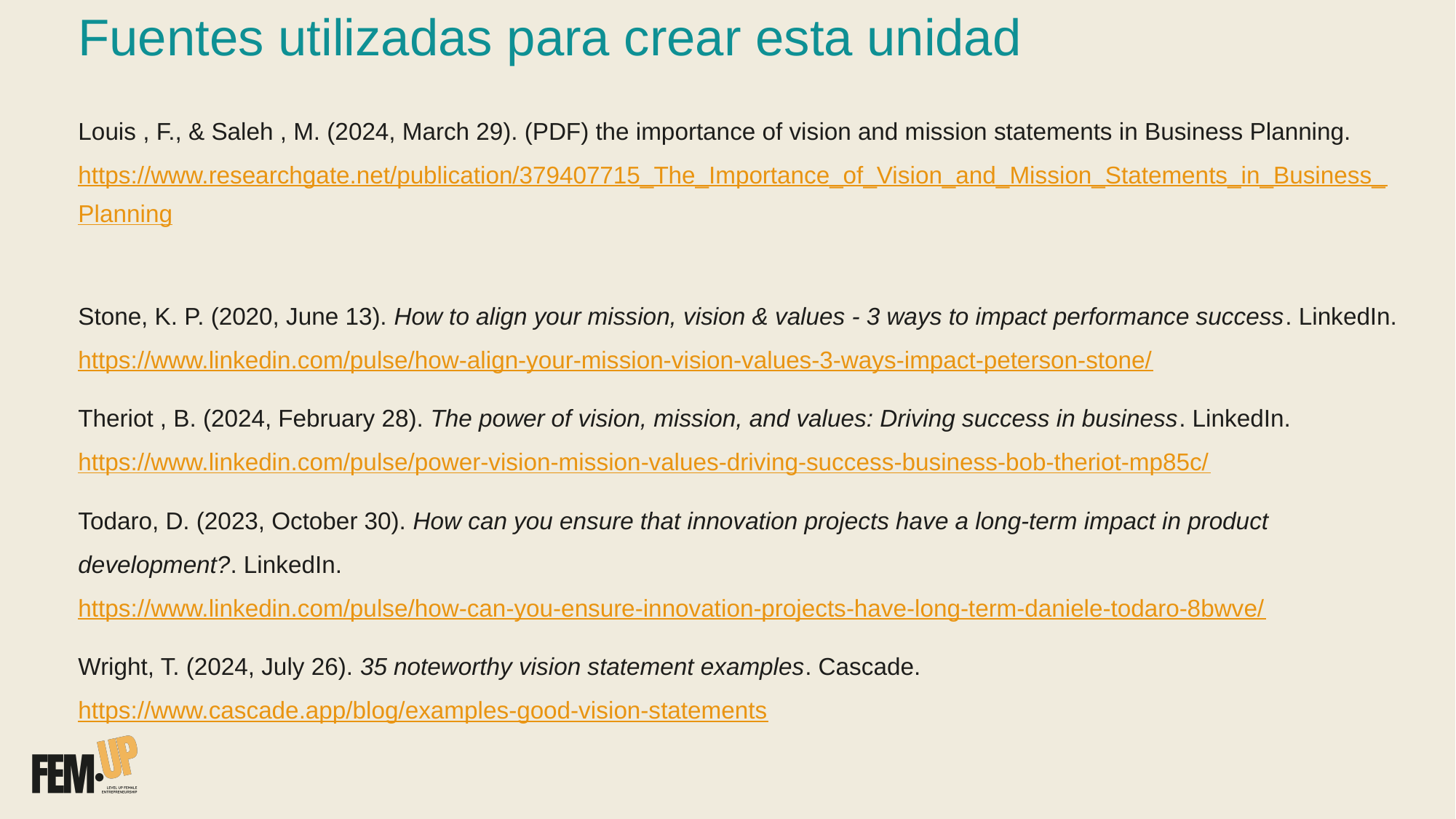

# Fuentes utilizadas para crear esta unidad
Louis , F., & Saleh , M. (2024, March 29). (PDF) the importance of vision and mission statements in Business Planning. https://www.researchgate.net/publication/379407715_The_Importance_of_Vision_and_Mission_Statements_in_Business_Planning
Stone, K. P. (2020, June 13). How to align your mission, vision & values - 3 ways to impact performance success. LinkedIn. https://www.linkedin.com/pulse/how-align-your-mission-vision-values-3-ways-impact-peterson-stone/
Theriot , B. (2024, February 28). The power of vision, mission, and values: Driving success in business. LinkedIn. https://www.linkedin.com/pulse/power-vision-mission-values-driving-success-business-bob-theriot-mp85c/
Todaro, D. (2023, October 30). How can you ensure that innovation projects have a long-term impact in product development?. LinkedIn. https://www.linkedin.com/pulse/how-can-you-ensure-innovation-projects-have-long-term-daniele-todaro-8bwve/
Wright, T. (2024, July 26). 35 noteworthy vision statement examples. Cascade. https://www.cascade.app/blog/examples-good-vision-statements